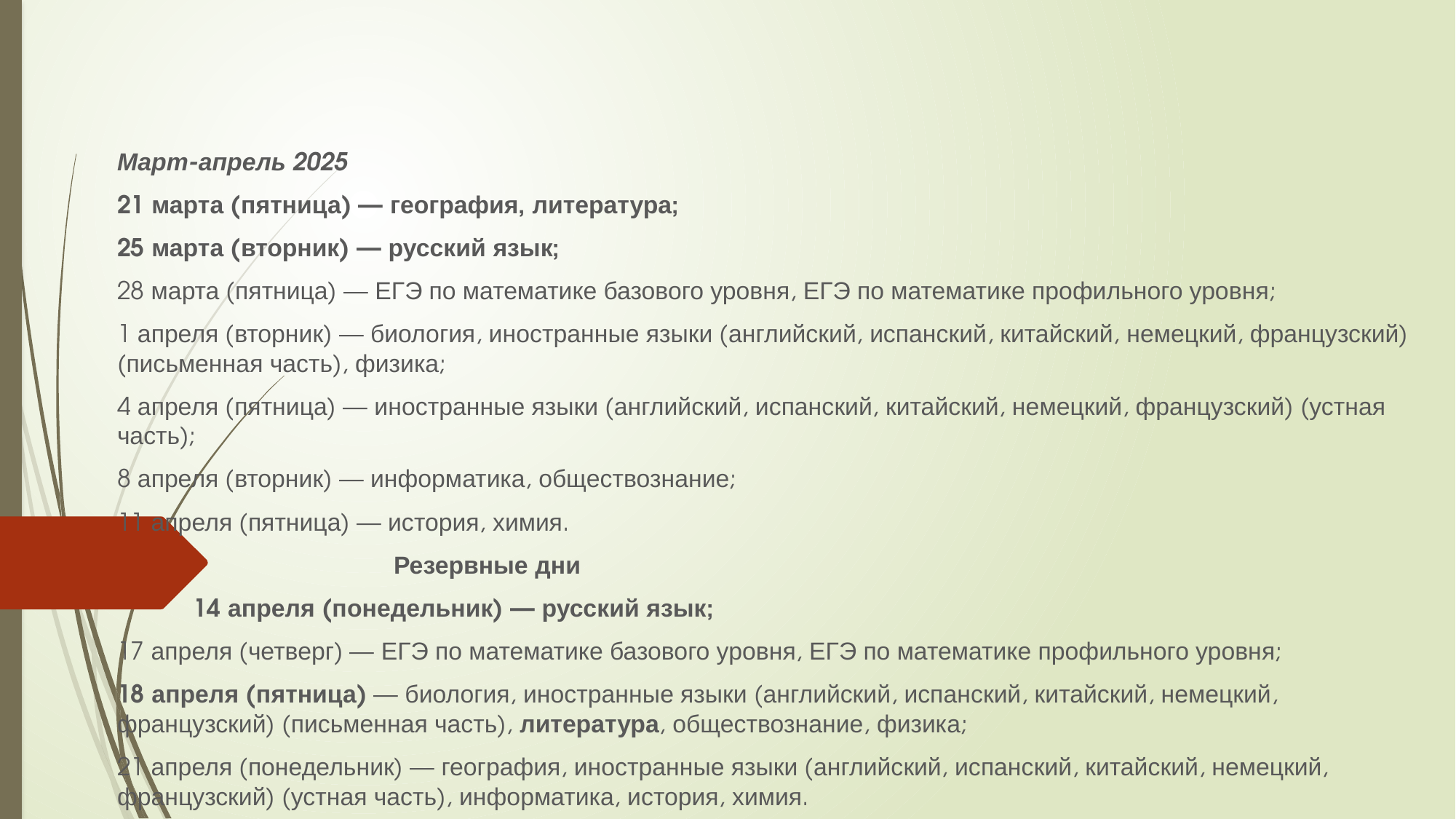

Март-апрель 2025
21 марта (пятница) — география, литература;
25 марта (вторник) — русский язык;
28 марта (пятница) — ЕГЭ по математике базового уровня, ЕГЭ по математике профильного уровня;
1 апреля (вторник) — биология, иностранные языки (английский, испанский, китайский, немецкий, французский) (письменная часть), физика;
4 апреля (пятница) — иностранные языки (английский, испанский, китайский, немецкий, французский) (устная часть);
8 апреля (вторник) — информатика, обществознание;
11 апреля (пятница) — история, химия.
                                        Резервные дни
           14 апреля (понедельник) — русский язык;
17 апреля (четверг) — ЕГЭ по математике базового уровня, ЕГЭ по математике профильного уровня;
18 апреля (пятница) — биология, иностранные языки (английский, испанский, китайский, немецкий, французский) (письменная часть), литература, обществознание, физика;
21 апреля (понедельник) — география, иностранные языки (английский, испанский, китайский, немецкий, французский) (устная часть), информатика, история, химия.

# Досрочный период